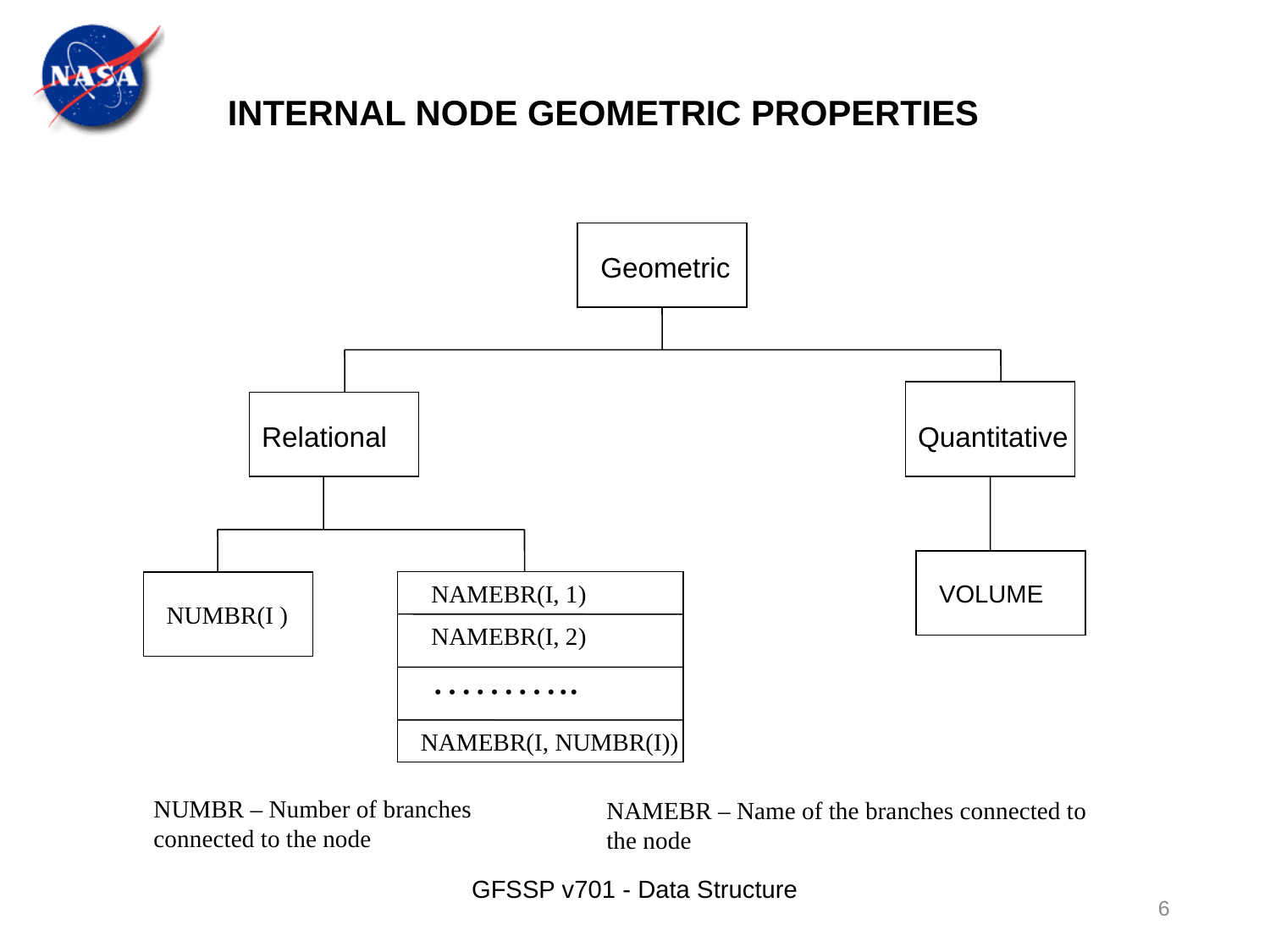

INTERNAL NODE GEOMETRIC PROPERTIES

Geometric

Relational
Quantitative

VOLUME

NUMBR(I )

NAMEBR(I, 1)

NAMEBR(I, 2)

………..
NAMEBR(I, NUMBR(I))

NUMBR – Number of branches connected to the node
NAMEBR – Name of the branches connected to the node
GFSSP v701 - Data Structure
6